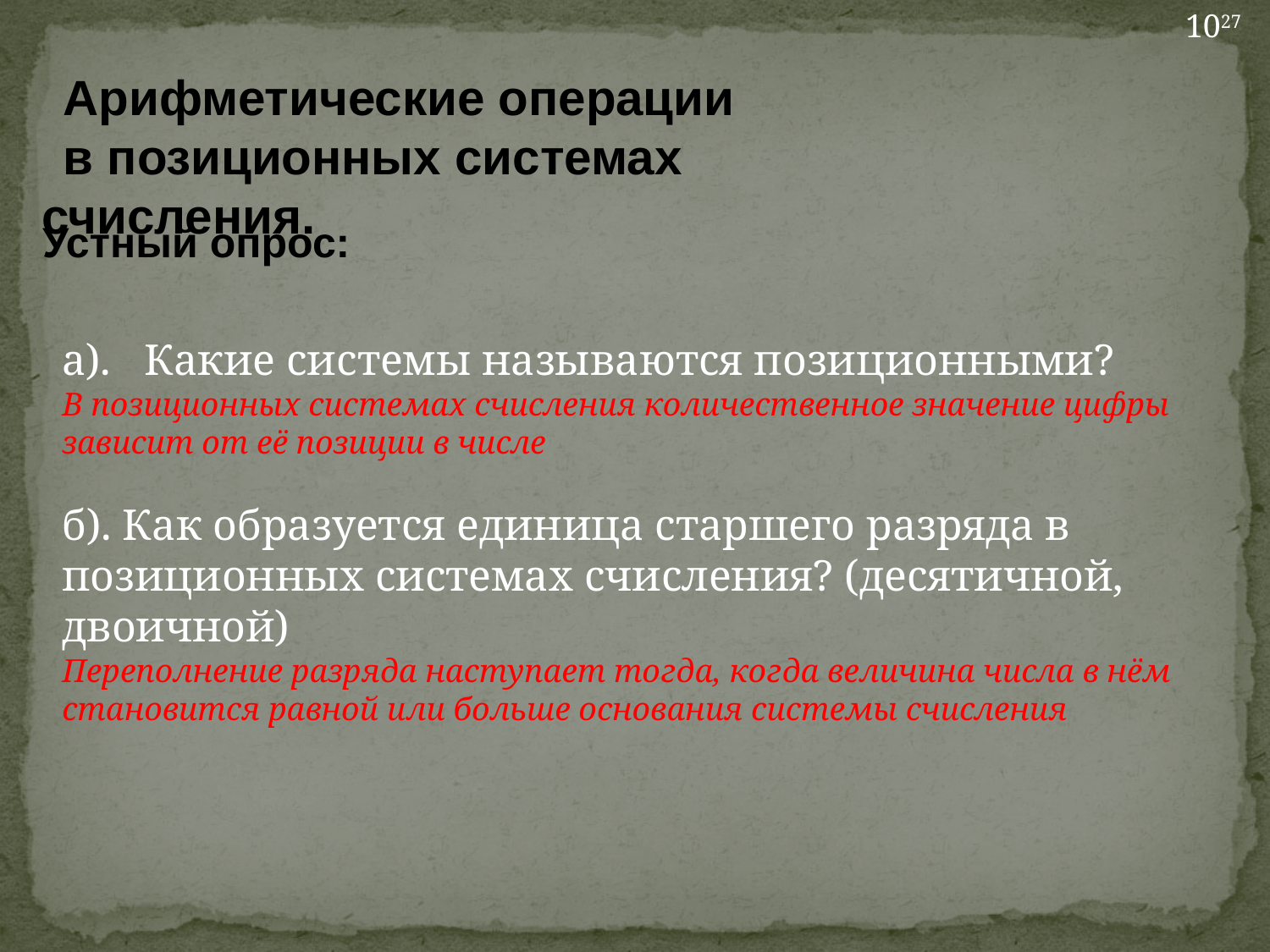

1027
Арифметические операции
в позиционных системах счисления.
Устный опрос:

а).   Какие системы называются позиционными?
В позиционных системах счисления количественное значение цифры зависит от её позиции в числе

б). Как образуется единица старшего разряда в позиционных системах счисления? (десятичной, двоичной)
Переполнение разряда наступает тогда, когда величина числа в нём становится равной или больше основания системы счисления